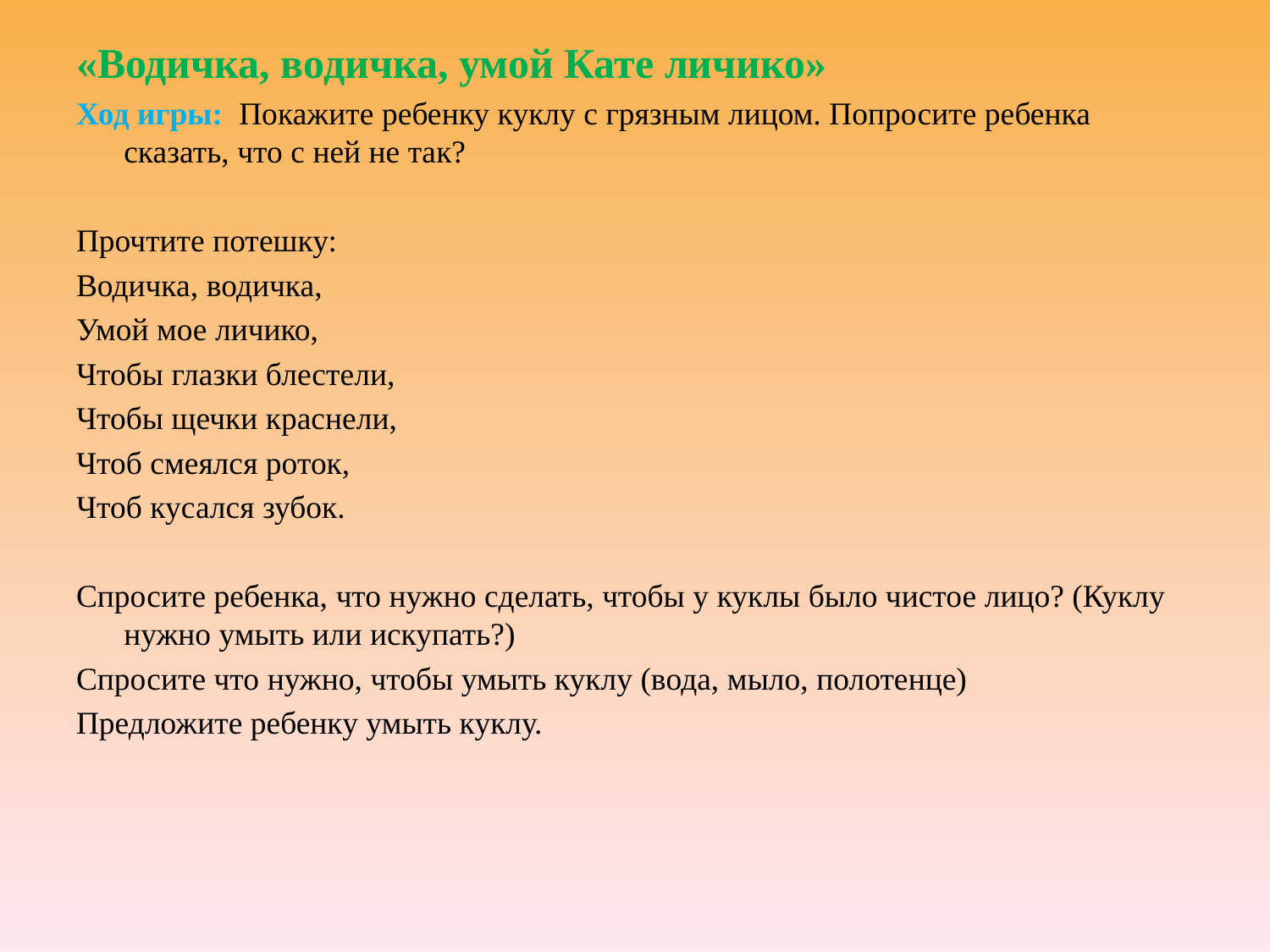

«Водичка, водичка, умой Кате личико»
Ход игры:  Покажите ребенку куклу с грязным лицом. Попросите ребенка сказать, что с ней не так?

Прочтите потешку:
Водичка, водичка,
Умой мое личико,
Чтобы глазки блестели,
Чтобы щечки краснели,
Чтоб смеялся роток,
Чтоб кусался зубок.

Спросите ребенка, что нужно сделать, чтобы у куклы было чистое лицо? (Куклу нужно умыть или искупать?)
Спросите что нужно, чтобы умыть куклу (вода, мыло, полотенце)
Предложите ребенку умыть куклу.